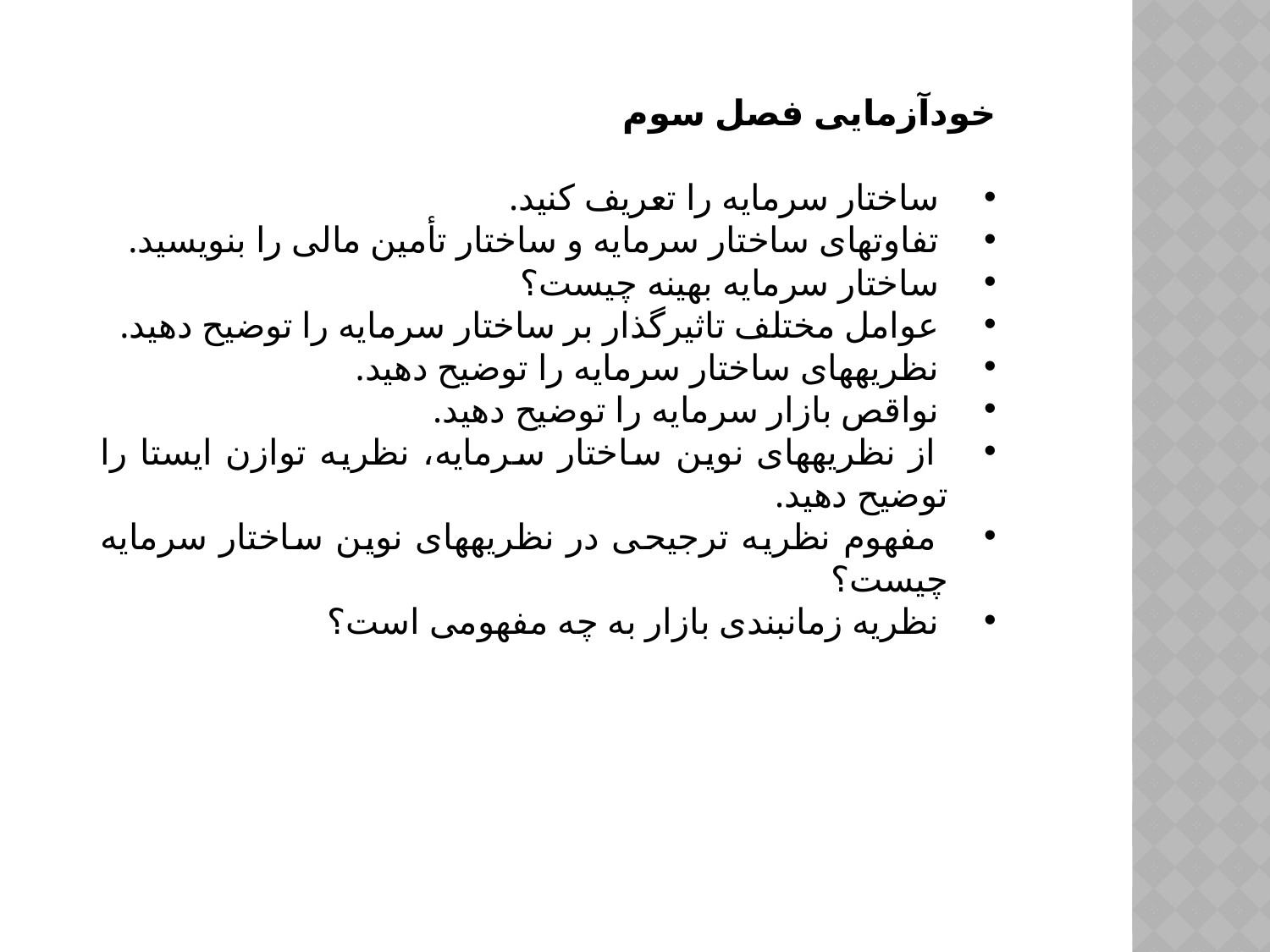

خودآزمایی فصل سوم

 ساختار سرمایه را تعریف کنید.
 تفاوت­های ساختار سرمایه و ساختار تأمین مالی را بنویسید.
 ساختار سرمایه بهینه چیست؟
 عوامل مختلف تاثیرگذار بر ساختار سرمایه را توضیح دهید.
 نظریه­های ساختار سرمایه را توضیح دهید.
 نواقص بازار سرمایه را توضیح دهید.
 از نظریه­های نوین ساختار سرمایه، نظریه توازن ایستا را توضیح دهید.
 مفهوم نظریه ترجیحی در نظریه­های نوین ساختار سرمایه چیست؟
 نظریه زمان­بندی بازار به چه مفهومی است؟